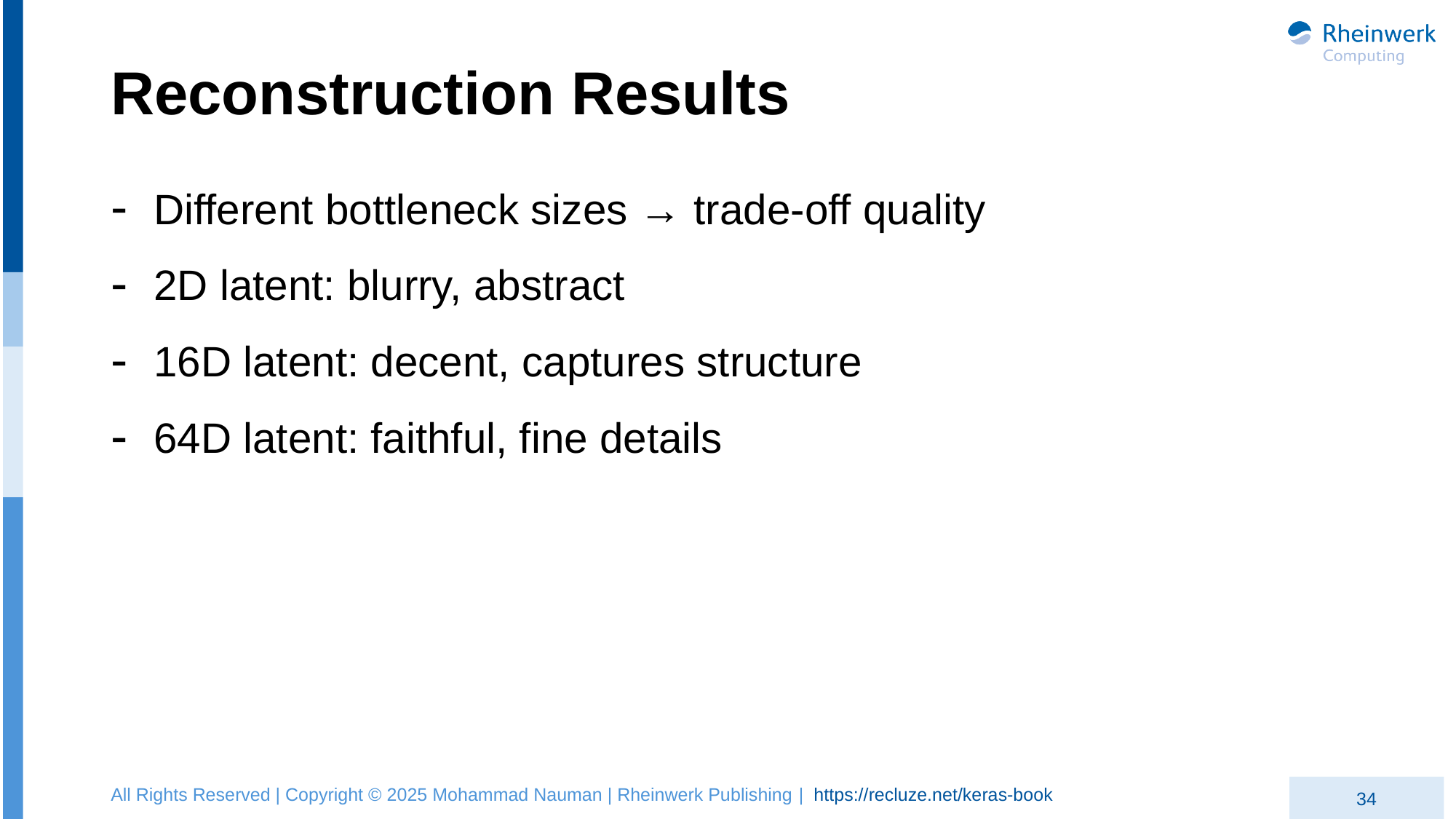

# Reconstruction Results
Different bottleneck sizes → trade-off quality
2D latent: blurry, abstract
16D latent: decent, captures structure
64D latent: faithful, fine details